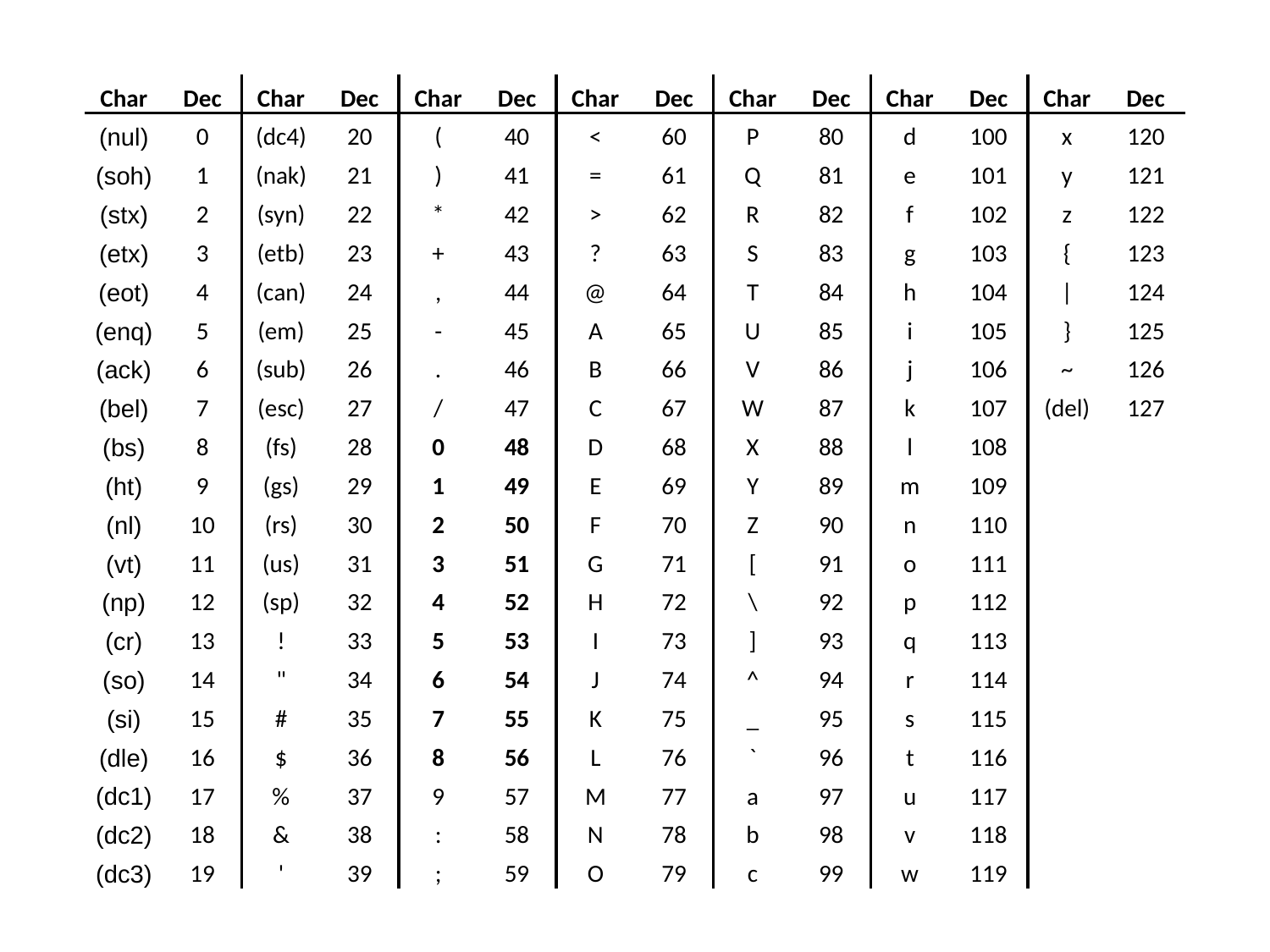

| Char | Dec | Char | Dec | Char | Dec | Char | Dec | Char | Dec | Char | Dec | Char | Dec |
| --- | --- | --- | --- | --- | --- | --- | --- | --- | --- | --- | --- | --- | --- |
| (nul) | 0 | (dc4) | 20 | ( | 40 | < | 60 | P | 80 | d | 100 | x | 120 |
| (soh) | 1 | (nak) | 21 | ) | 41 | = | 61 | Q | 81 | e | 101 | y | 121 |
| (stx) | 2 | (syn) | 22 | \* | 42 | > | 62 | R | 82 | f | 102 | z | 122 |
| (etx) | 3 | (etb) | 23 | + | 43 | ? | 63 | S | 83 | g | 103 | { | 123 |
| (eot) | 4 | (can) | 24 | , | 44 | @ | 64 | T | 84 | h | 104 | | | 124 |
| (enq) | 5 | (em) | 25 | - | 45 | A | 65 | U | 85 | i | 105 | } | 125 |
| (ack) | 6 | (sub) | 26 | . | 46 | B | 66 | V | 86 | j | 106 | ~ | 126 |
| (bel) | 7 | (esc) | 27 | / | 47 | C | 67 | W | 87 | k | 107 | (del) | 127 |
| (bs) | 8 | (fs) | 28 | 0 | 48 | D | 68 | X | 88 | l | 108 |  |  |
| (ht) | 9 | (gs) | 29 | 1 | 49 | E | 69 | Y | 89 | m | 109 |  |  |
| (nl) | 10 | (rs) | 30 | 2 | 50 | F | 70 | Z | 90 | n | 110 |  |  |
| (vt) | 11 | (us) | 31 | 3 | 51 | G | 71 | [ | 91 | o | 111 |  |  |
| (np) | 12 | (sp) | 32 | 4 | 52 | H | 72 | \ | 92 | p | 112 |  |  |
| (cr) | 13 | ! | 33 | 5 | 53 | I | 73 | ] | 93 | q | 113 |  |  |
| (so) | 14 | " | 34 | 6 | 54 | J | 74 | ^ | 94 | r | 114 |  |  |
| (si) | 15 | # | 35 | 7 | 55 | K | 75 | \_ | 95 | s | 115 |  |  |
| (dle) | 16 | $ | 36 | 8 | 56 | L | 76 | ` | 96 | t | 116 |  |  |
| (dc1) | 17 | % | 37 | 9 | 57 | M | 77 | a | 97 | u | 117 |  |  |
| (dc2) | 18 | & | 38 | : | 58 | N | 78 | b | 98 | v | 118 |  |  |
| (dc3) | 19 | ' | 39 | ; | 59 | O | 79 | c | 99 | w | 119 |  |  |